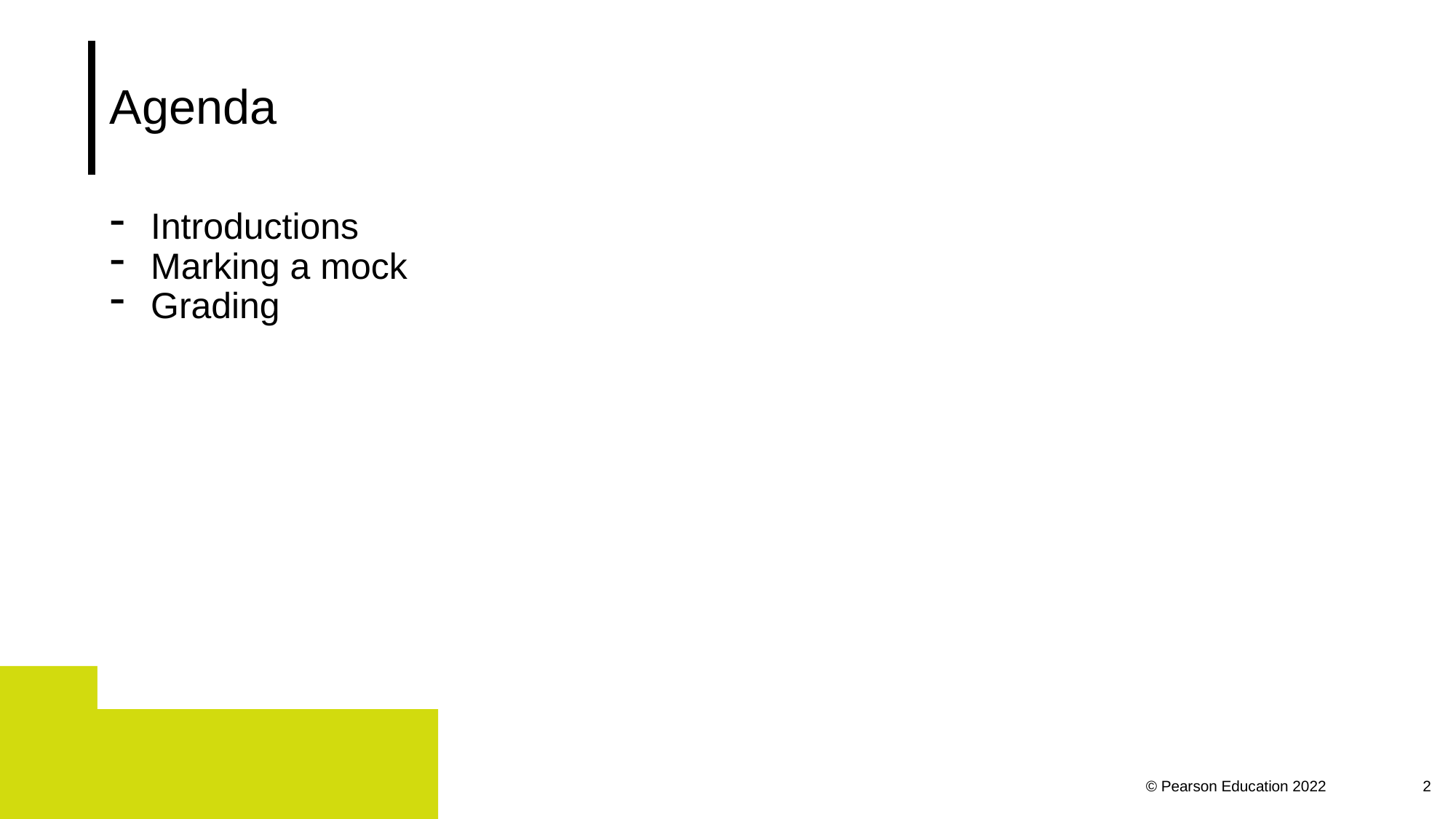

# Agenda
Introductions
Marking a mock
Grading